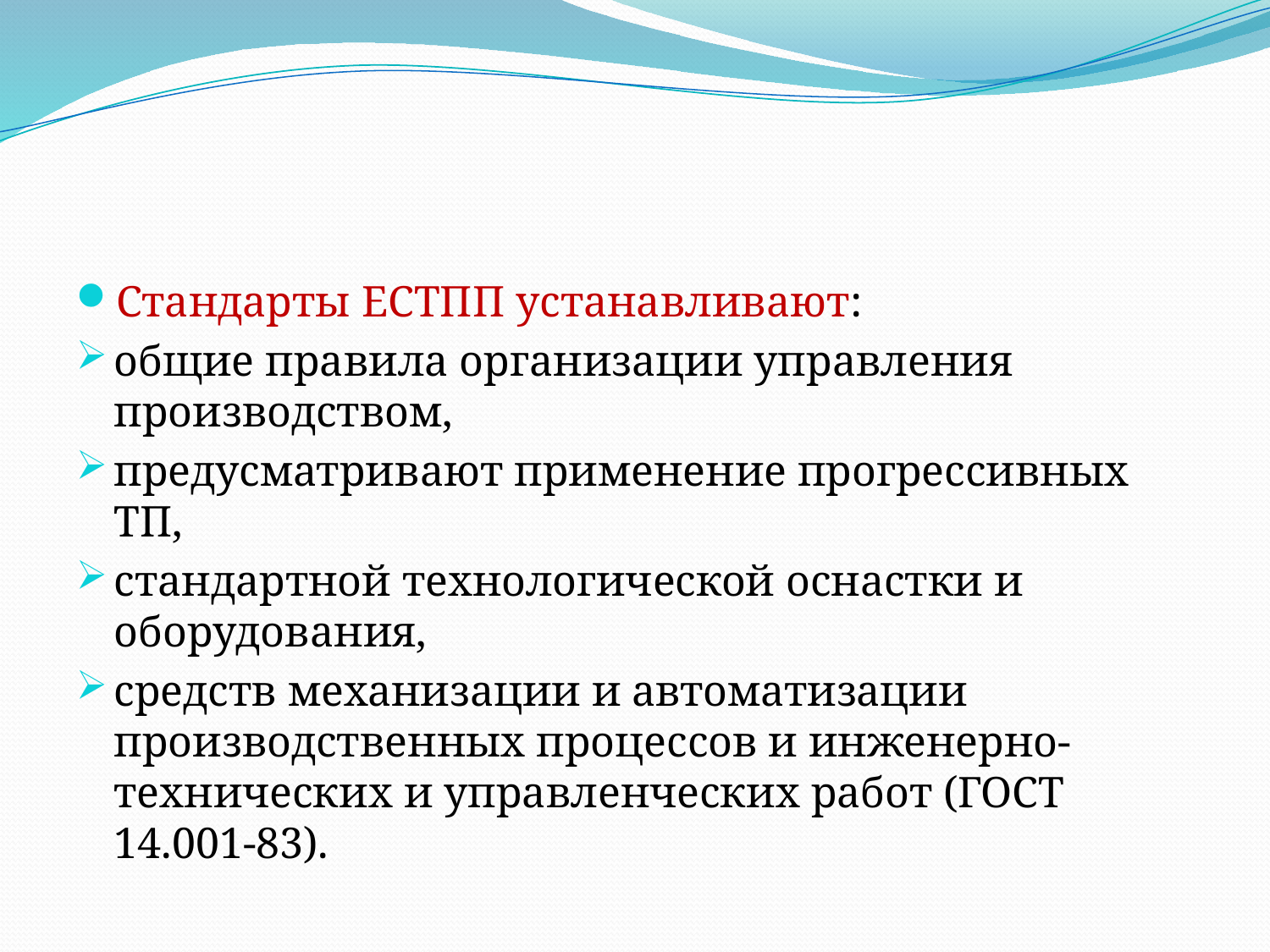

Стандарты ЕСТПП устанавливают:
общие правила организации управления производством,
предусматривают применение прогрессивных ТП,
стандартной технологической оснастки и оборудования,
средств механизации и автоматизации производственных процессов и инженерно-технических и управленческих работ (ГОСТ 14.001-83).